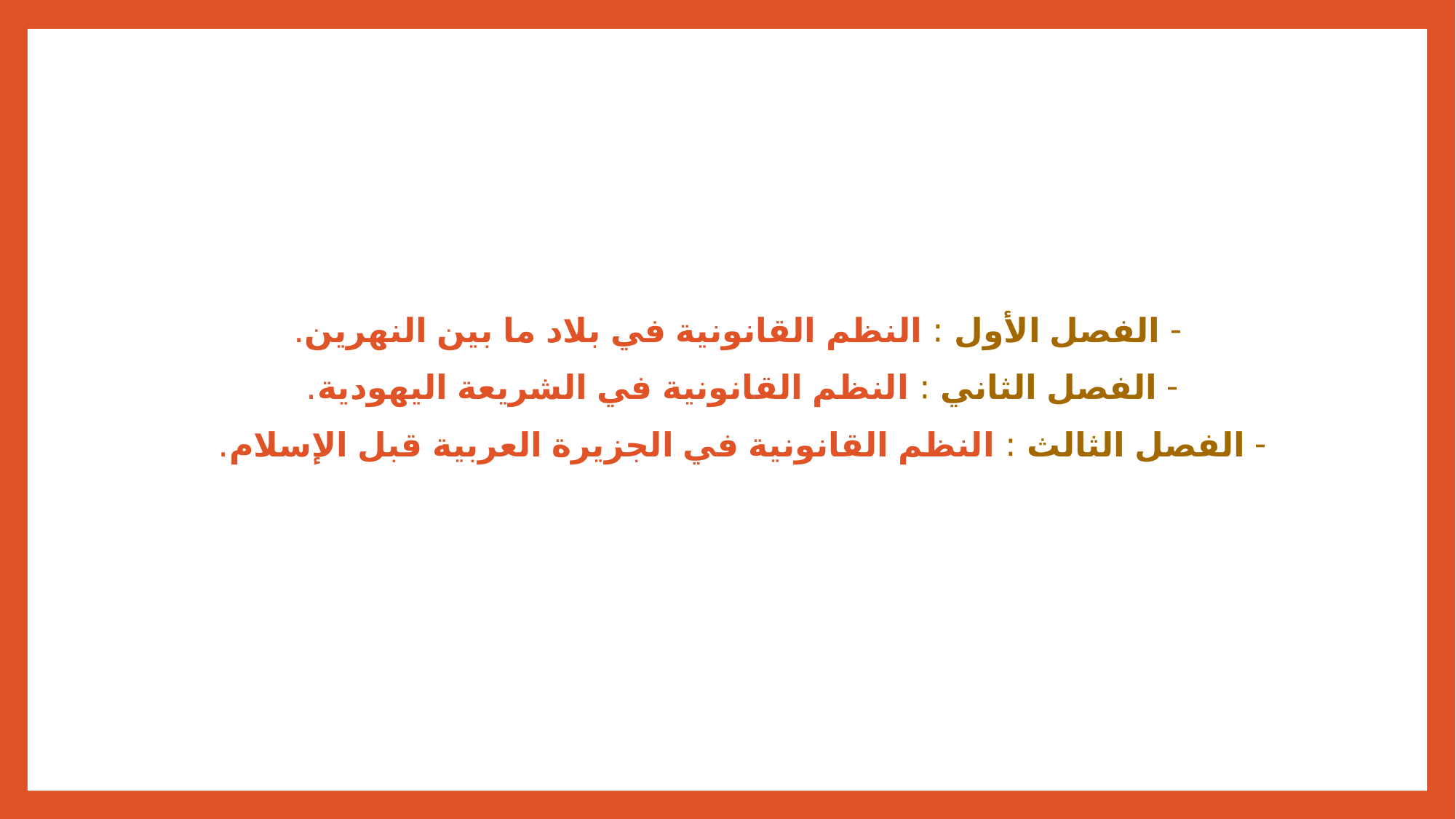

- الفصل الأول : النظم القانونية في بلاد ما بين النهرين.
- الفصل الثاني : النظم القانونية في الشريعة اليهودية.
- الفصل الثالث : النظم القانونية في الجزيرة العربية قبل الإسلام.